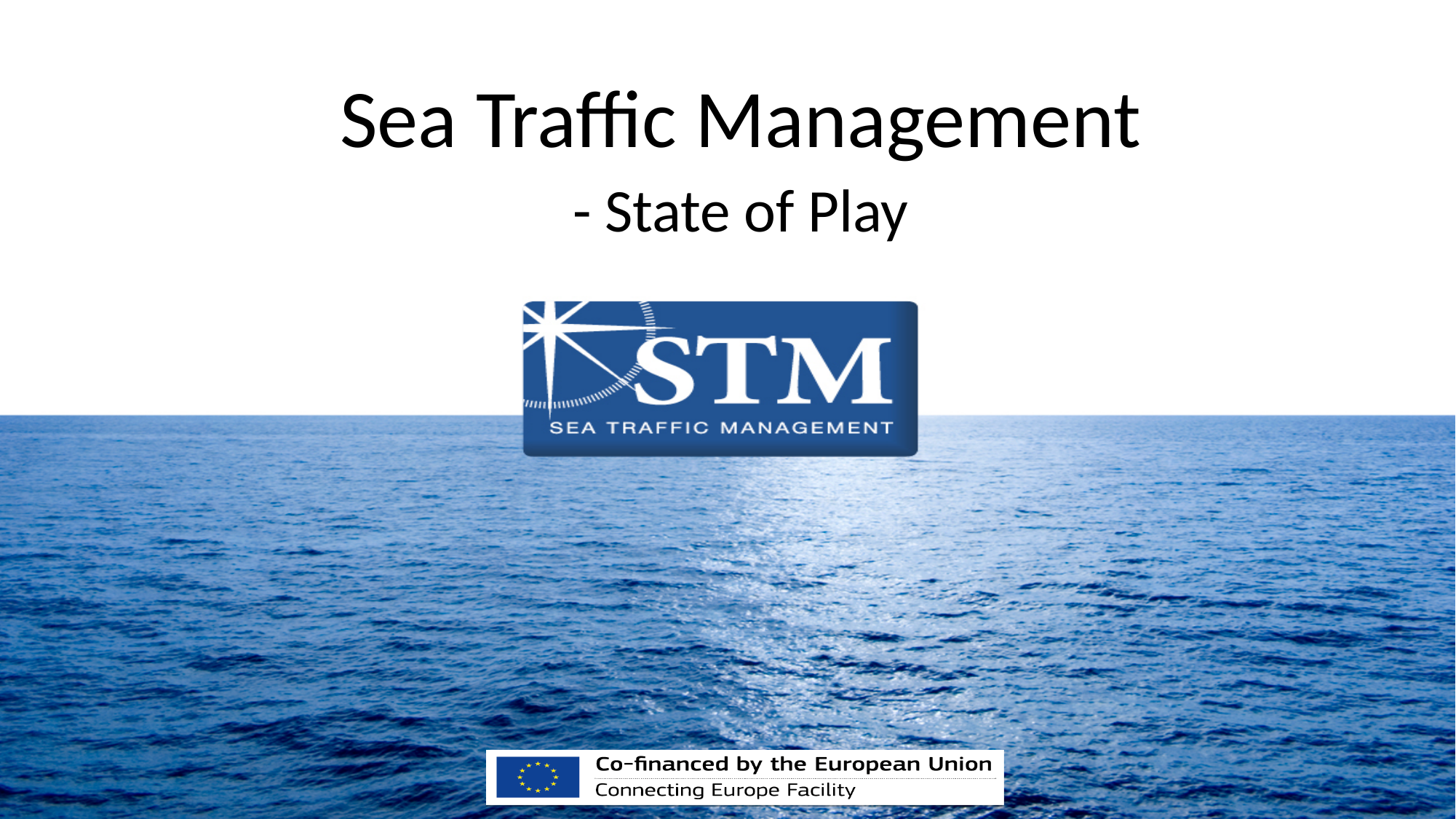

Sea Traffic Management
- State of Play